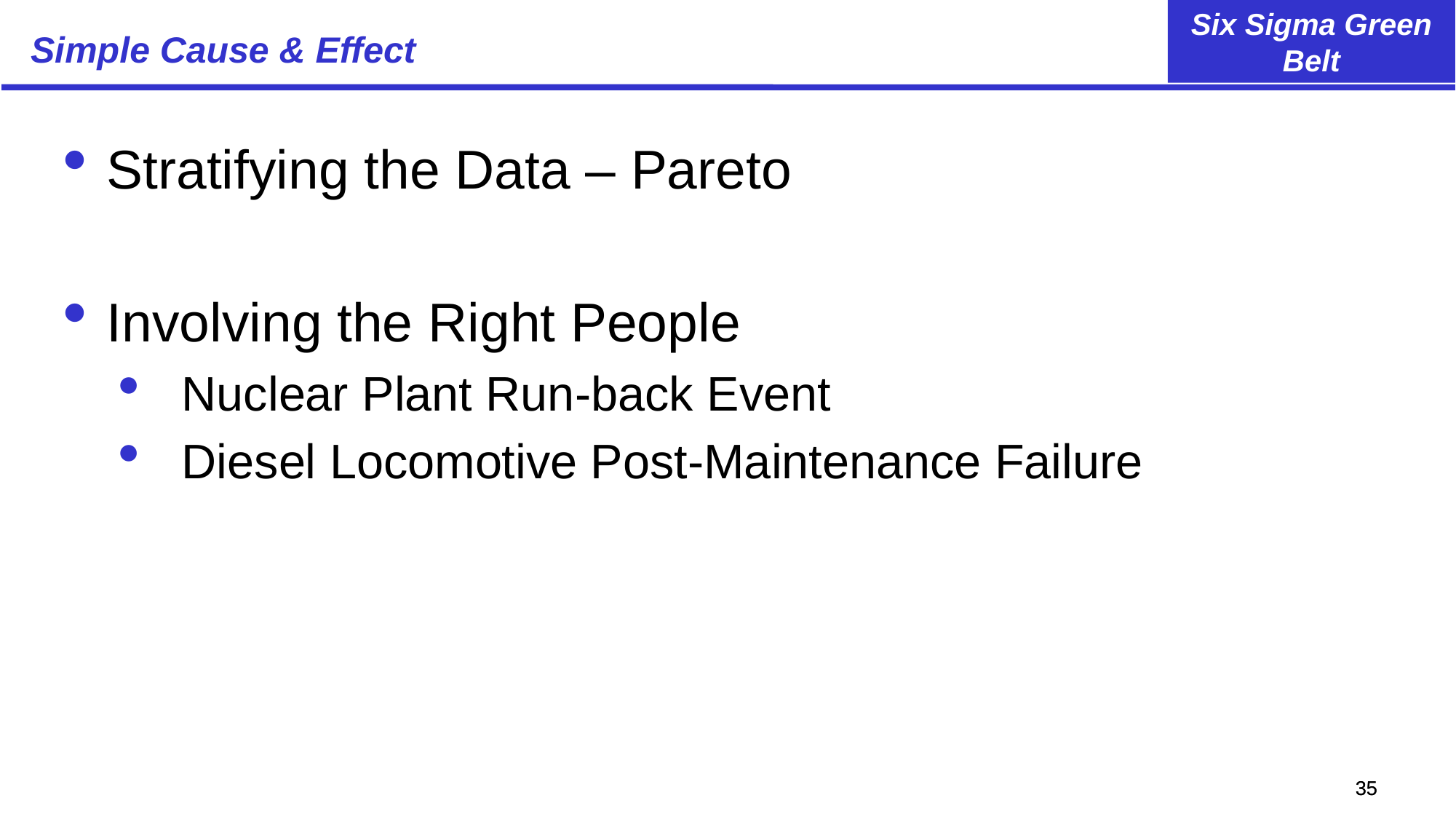

# Simple Cause & Effect
Stratifying the Data – Pareto

Involving the Right People
Nuclear Plant Run-back Event
Diesel Locomotive Post-Maintenance Failure